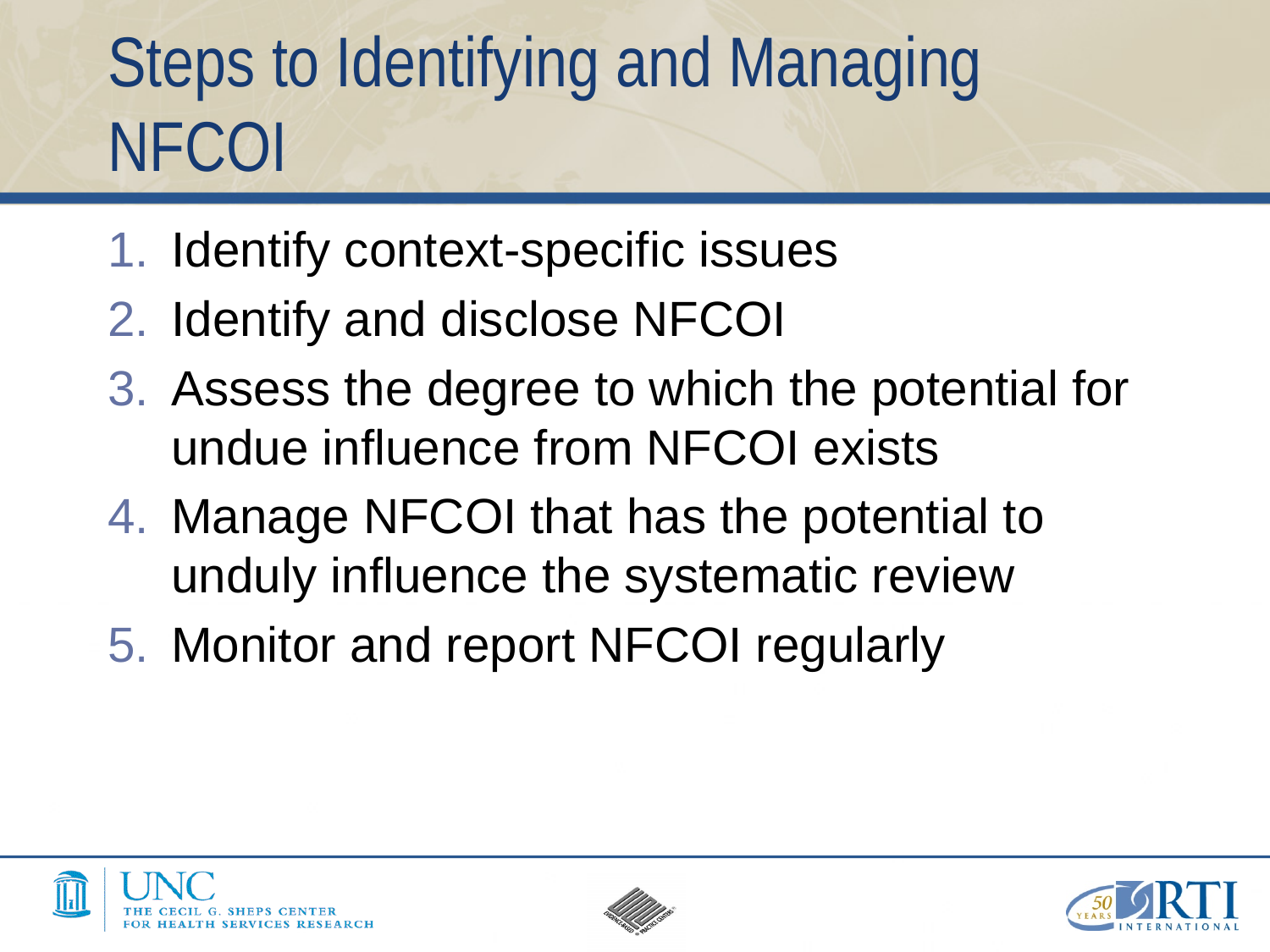

# Steps to Identifying and Managing NFCOI
Identify context-specific issues
Identify and disclose NFCOI
Assess the degree to which the potential for undue influence from NFCOI exists
Manage NFCOI that has the potential to unduly influence the systematic review
Monitor and report NFCOI regularly